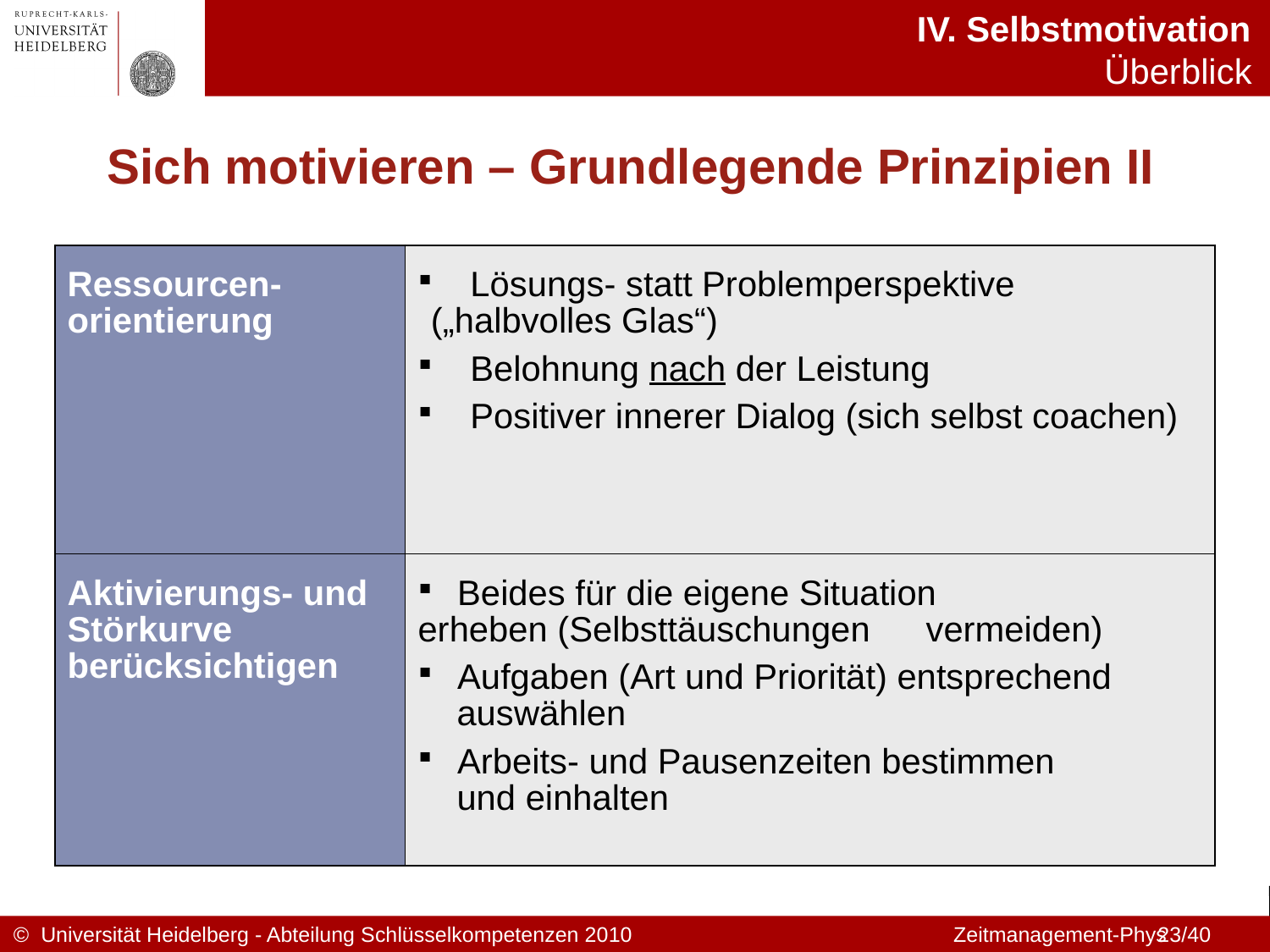

IV. Selbstmotivation
Überblick
Sich motivieren – Grundlegende Prinzipien II
| Ressourcen-orientierung | Lösungs- statt Problemperspektive („halbvolles Glas“) Belohnung nach der Leistung Positiver innerer Dialog (sich selbst coachen) |
| --- | --- |
| Aktivierungs- und Störkurve berücksichtigen | Beides für die eigene Situation erheben (Selbsttäuschungen vermeiden) Aufgaben (Art und Priorität) entsprechend auswählen Arbeits- und Pausenzeiten bestimmen und einhalten |